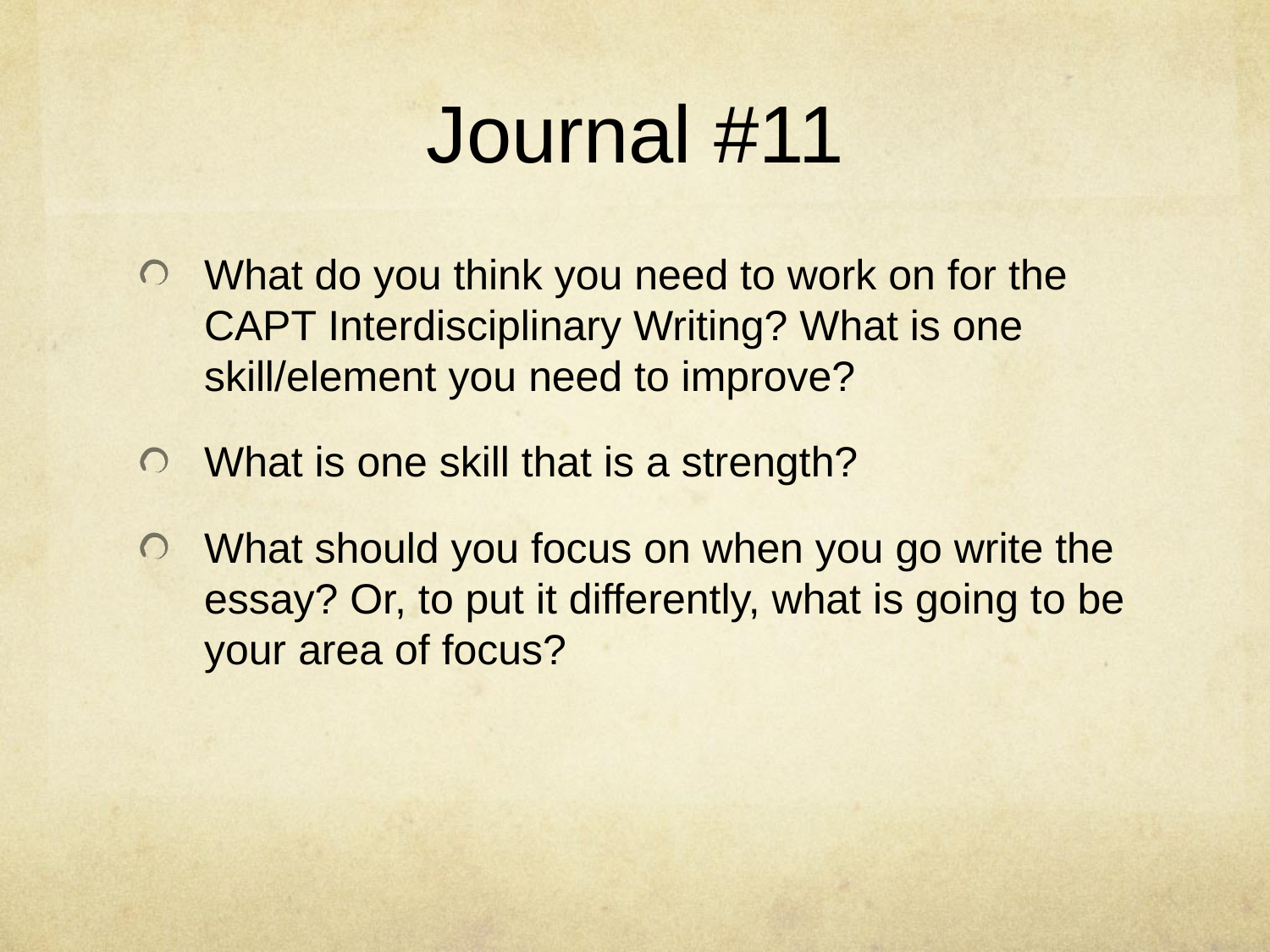

# Journal #11
What do you think you need to work on for the CAPT Interdisciplinary Writing? What is one skill/element you need to improve?
What is one skill that is a strength?
What should you focus on when you go write the essay? Or, to put it differently, what is going to be your area of focus?